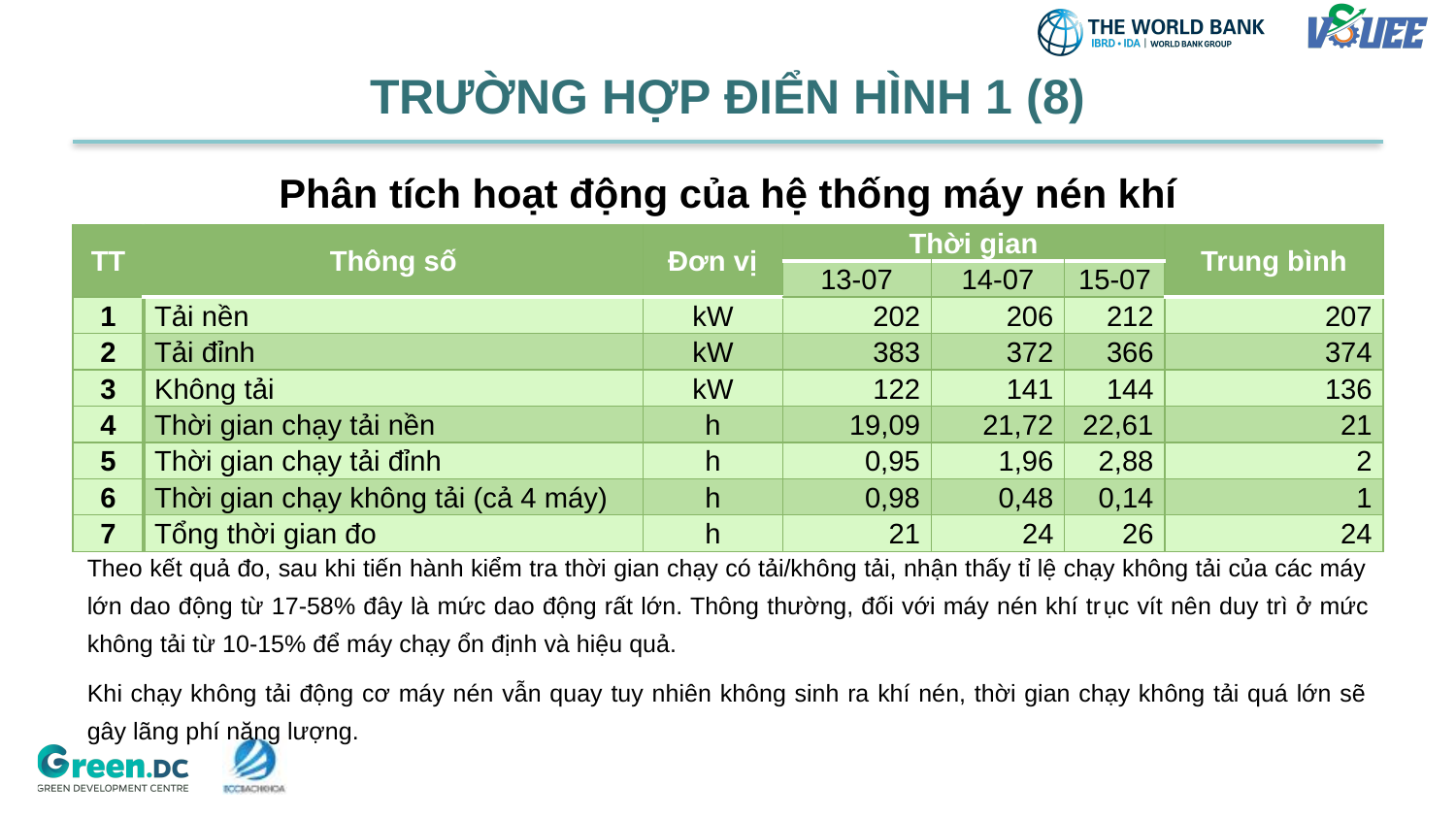

TRƯỜNG HỢP ĐIỂN HÌNH 1 (8)
# Phân tích hoạt động của hệ thống máy nén khí
| TT | Thông số | Đơn vị | Thời gian |  |  | Trung bình |
| --- | --- | --- | --- | --- | --- | --- |
|  |  |  | 13-07 | 14-07 | 15-07 |  |
| 1 | Tải nền | kW | 202 | 206 | 212 | 207 |
| 2 | Tải đỉnh | kW | 383 | 372 | 366 | 374 |
| 3 | Không tải | kW | 122 | 141 | 144 | 136 |
| 4 | Thời gian chạy tải nền | h | 19,09 | 21,72 | 22,61 | 21 |
| 5 | Thời gian chạy tải đỉnh | h | 0,95 | 1,96 | 2,88 | 2 |
| 6 | Thời gian chạy không tải (cả 4 máy) | h | 0,98 | 0,48 | 0,14 | 1 |
| 7 | Tổng thời gian đo | h | 21 | 24 | 26 | 24 |

Theo kết quả đo, sau khi tiến hành kiểm tra thời gian chạy có tải/không tải, nhận thấy tỉ lệ chạy không tải của các máy lớn dao động từ 17-58% đây là mức dao động rất lớn. Thông thường, đối với máy nén khí trục vít nên duy trì ở mức không tải từ 10-15% để máy chạy ổn định và hiệu quả.
Khi chạy không tải động cơ máy nén vẫn quay tuy nhiên không sinh ra khí nén, thời gian chạy không tải quá lớn sẽ gây lãng phí năng lượng.